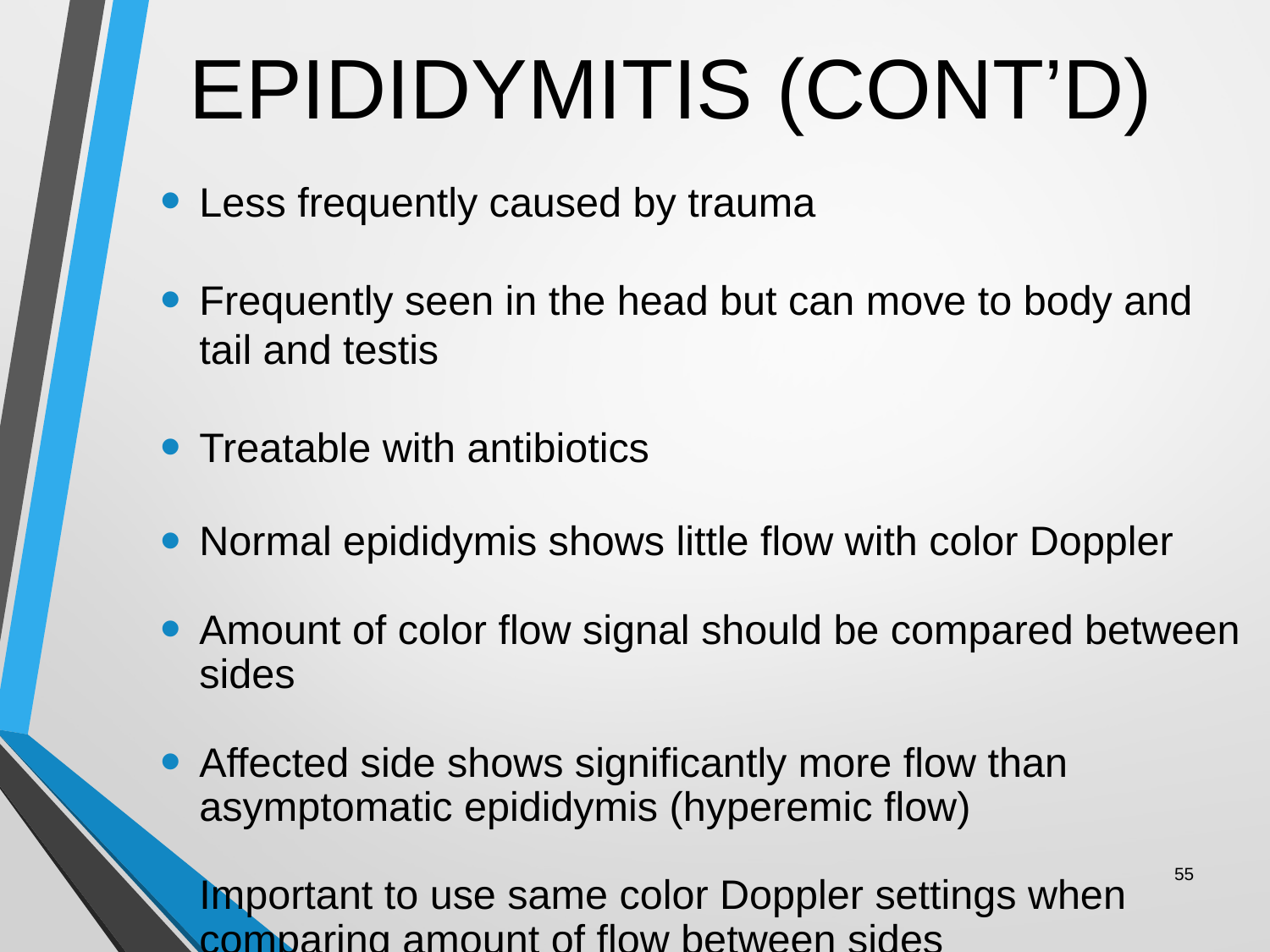

# EPIDIDYMITIS (CONT’D)
Less frequently caused by trauma

Frequently seen in the head but can move to body and tail and testis

Treatable with antibiotics

Normal epididymis shows little flow with color Doppler

Amount of color flow signal should be compared between sides

Affected side shows significantly more flow than asymptomatic epididymis (hyperemic flow)

Important to use same color Doppler settings when comparing amount of flow between sides

55